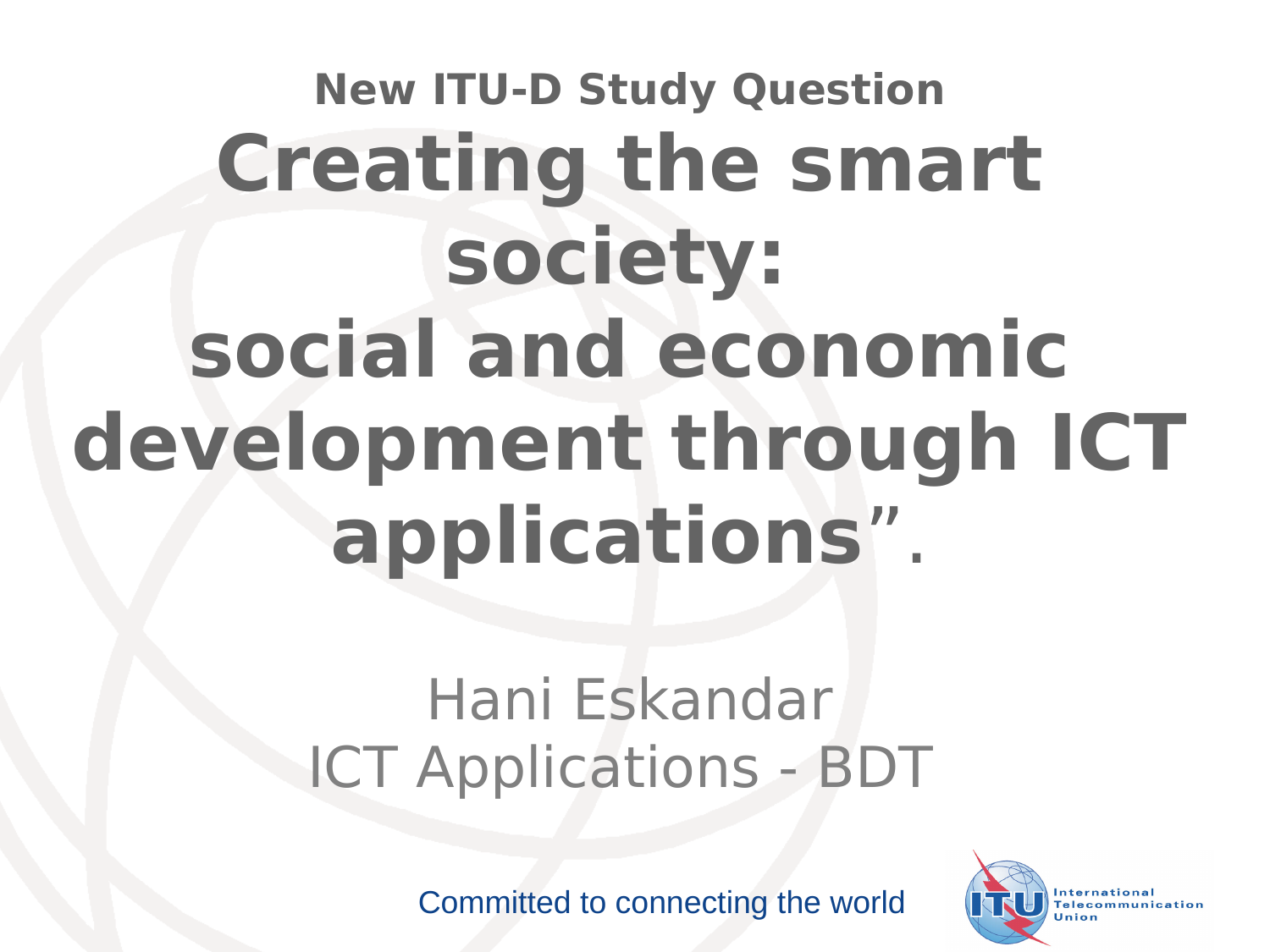

New ITU-D Study Question
Creating the smart society:
social and economic development through ICT applications”.

Hani Eskandar
ICT Applications - BDT